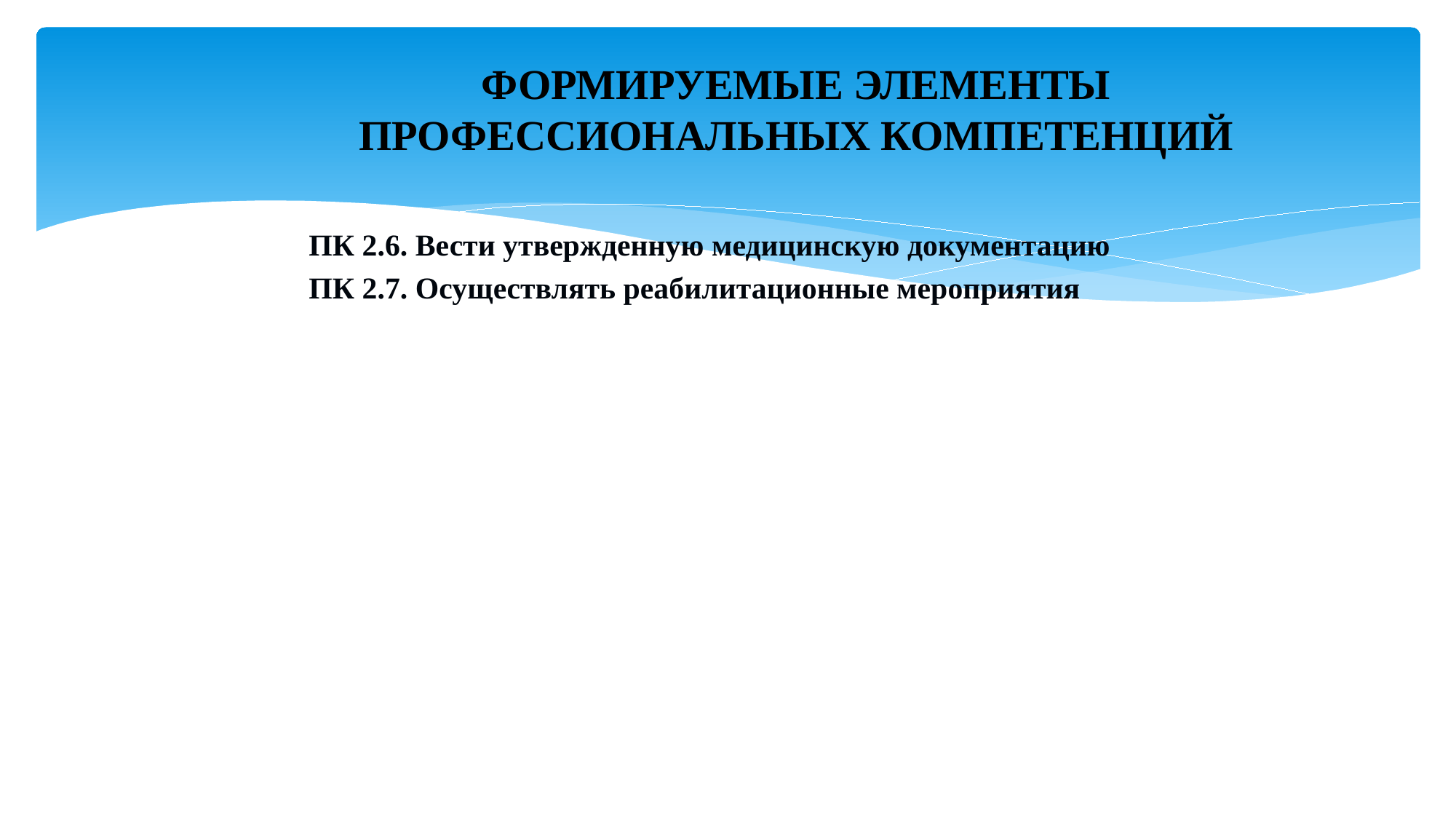

# ФОРМИРУЕМЫЕ ЭЛЕМЕНТЫ ПРОФЕССИОНАЛЬНЫХ КОМПЕТЕНЦИЙ
ПК 2.6. Вести утвержденную медицинскую документацию
ПК 2.7. Осуществлять реабилитационные мероприятия